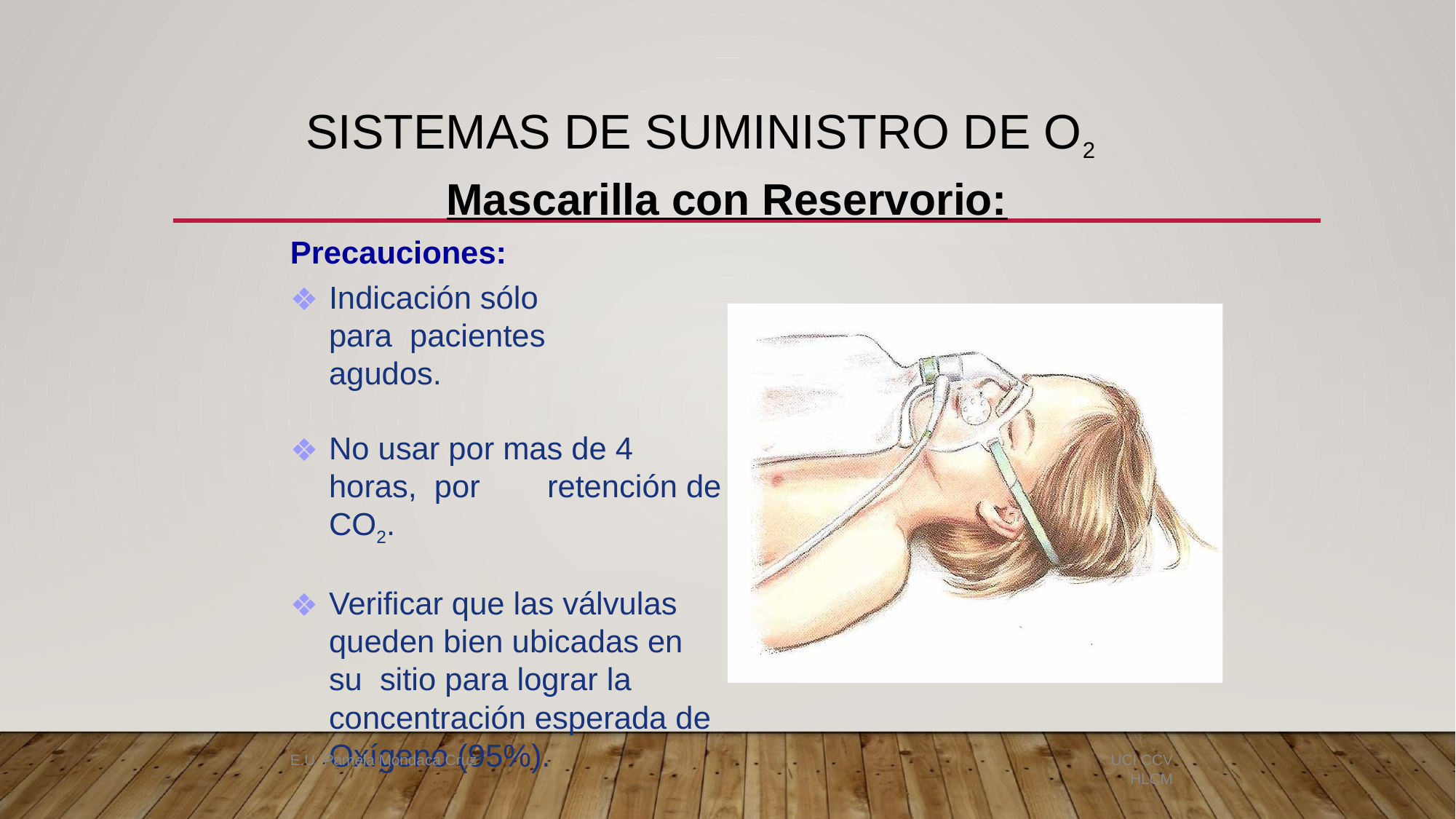

# SISTEMAS DE SUMINISTRO DE O2
Mascarilla con Reservorio:
Precauciones:
Indicación sólo para  pacientes agudos.

No usar por mas de 4 horas,  por	retención de CO2.

Verificar que las válvulas  queden bien ubicadas en su  sitio para lograr la  concentración esperada de  Oxígeno (95%).

E.U. Pamela Mondaca Cruz
UCI CCV HLCM